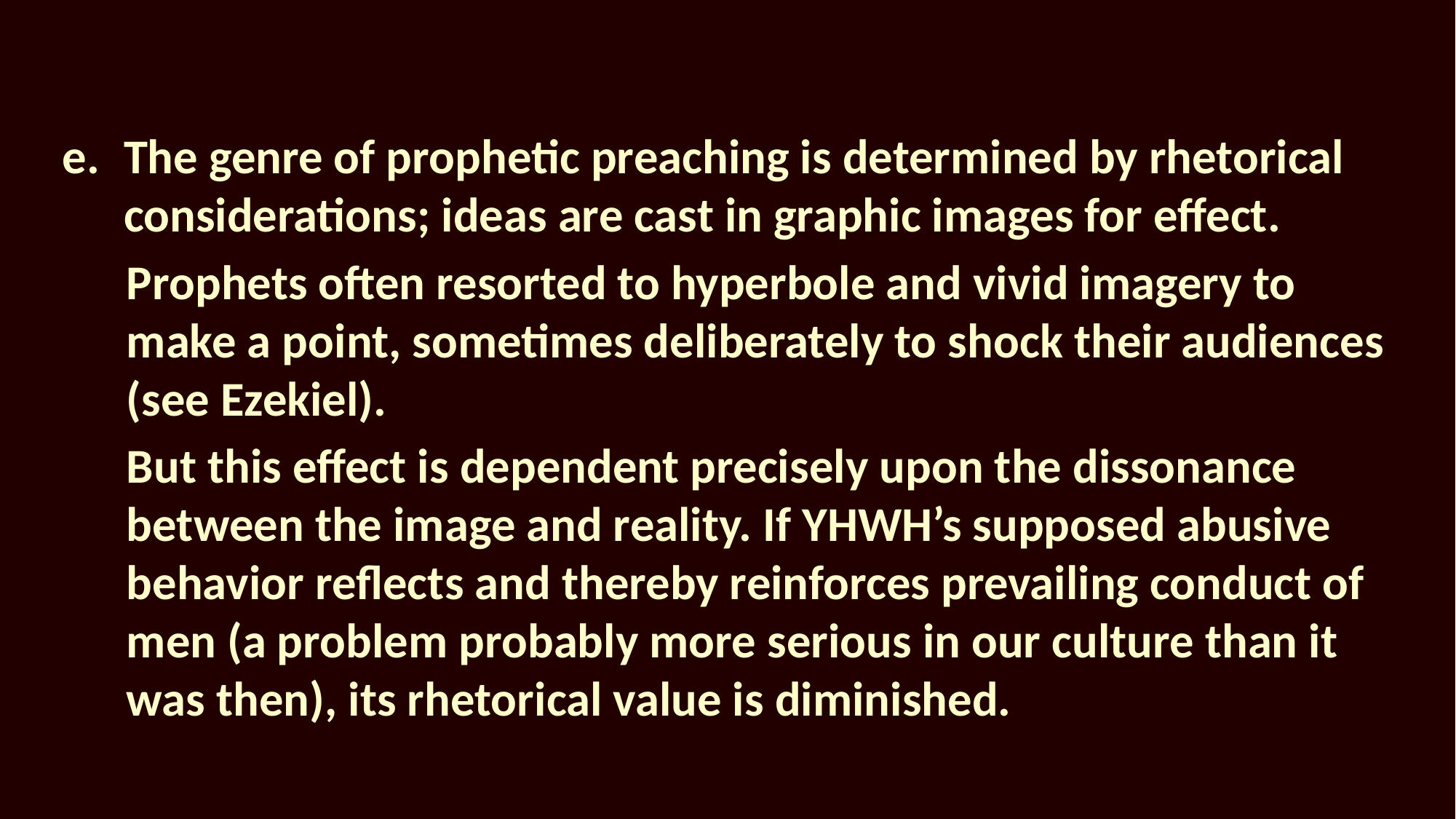

The genre of prophetic preaching is determined by rhetorical considerations; ideas are cast in graphic images for effect.
Prophets often resorted to hyperbole and vivid imagery to make a point, sometimes deliberately to shock their audiences (see Ezekiel).
But this effect is dependent precisely upon the dissonance between the image and reality. If YHWH’s supposed abusive behavior reflects and thereby reinforces prevailing conduct of men (a problem probably more serious in our culture than it was then), its rhetorical value is diminished.